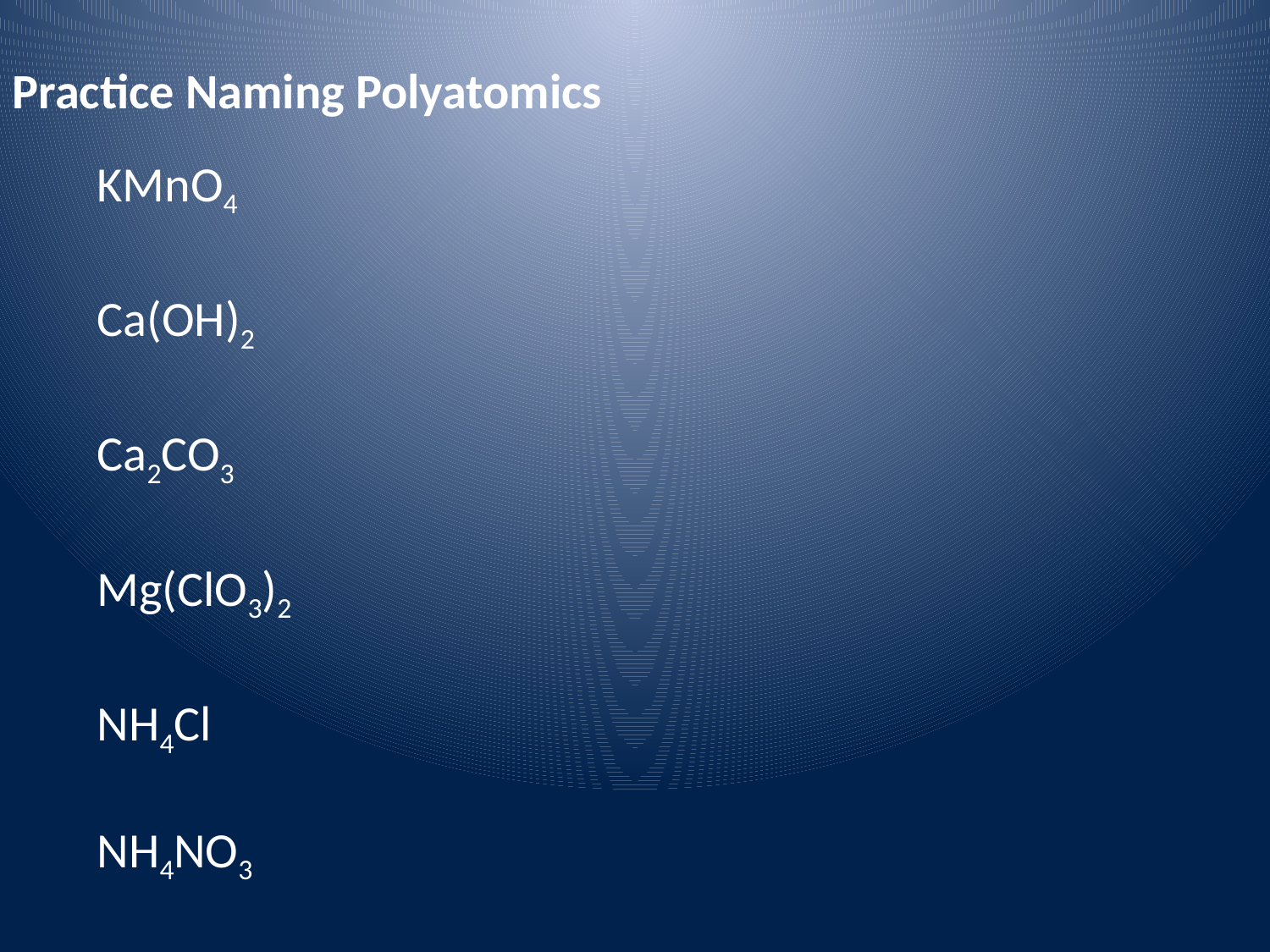

Practice Naming Polyatomics
KMnO4

Ca(OH)2

Ca2CO3

Mg(ClO3)2

NH4Cl

NH4NO3

LiC2H3O2